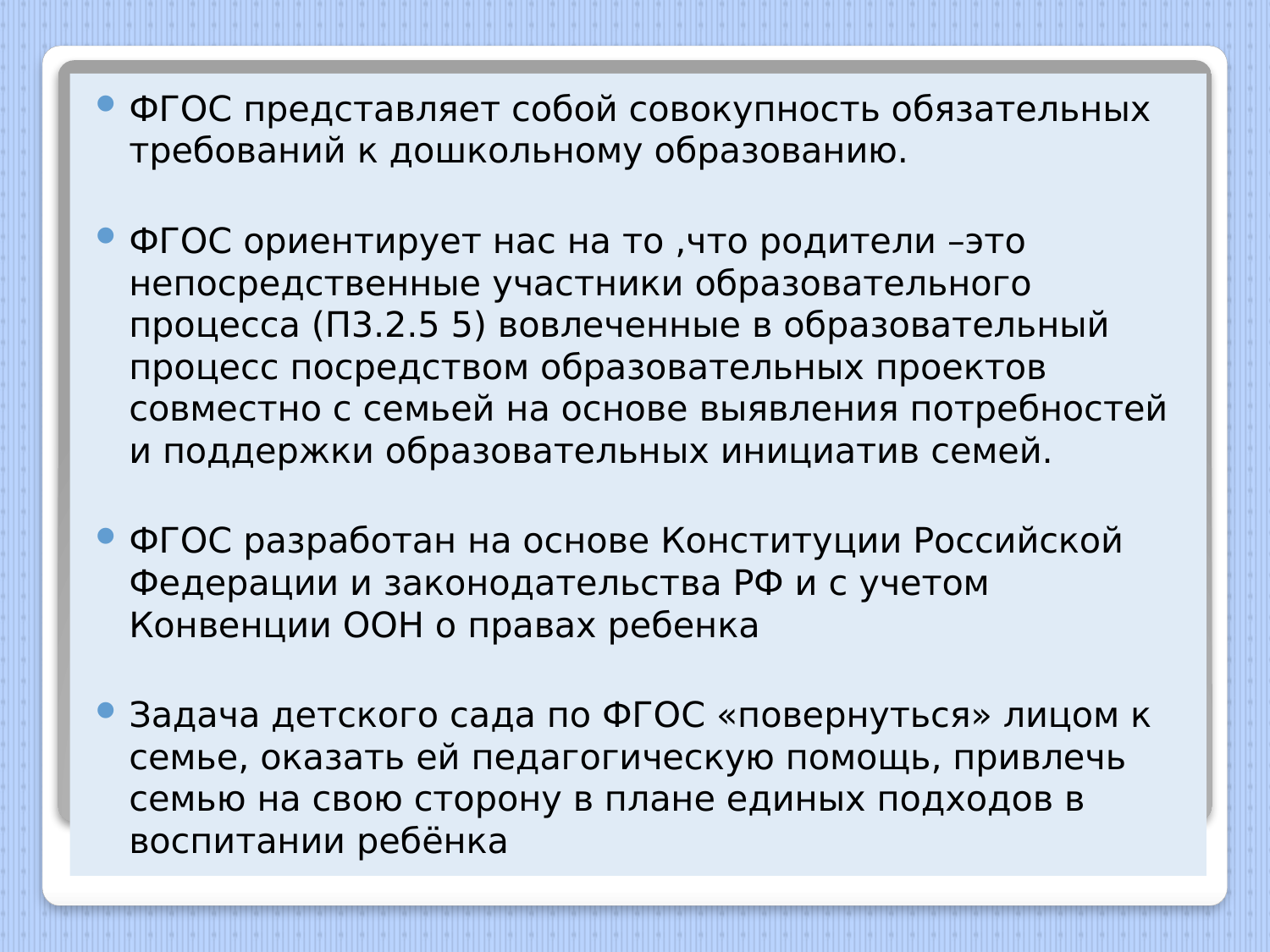

ФГОС представляет собой совокупность обязательных требований к дошкольному образованию.

ФГОС ориентирует нас на то ,что родители –это непосредственные участники образовательного процесса (П3.2.5 5) вовлеченные в образовательный процесс посредством образовательных проектов совместно с семьей на основе выявления потребностей и поддержки образовательных инициатив семей.

ФГОС разработан на основе Конституции Российской Федерации и законодательства РФ и с учетом Конвенции ООН о правах ребенка

Задача детского сада по ФГОС «повернуться» лицом к семье, оказать ей педагогическую помощь, привлечь семью на свою сторону в плане единых подходов в воспитании ребёнка
#